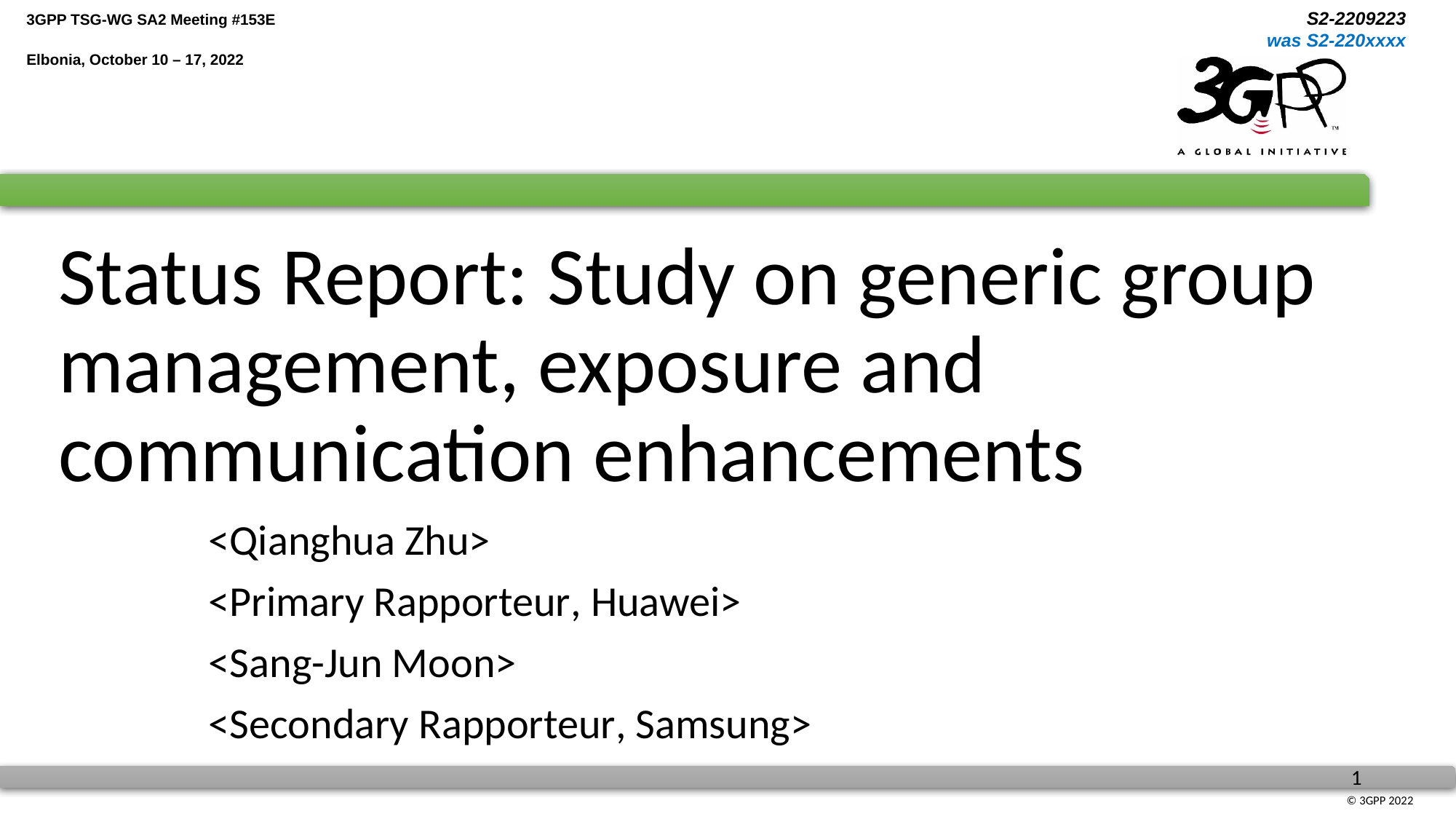

# Status Report: Study on generic group management, exposure and communication enhancements
<Qianghua Zhu>
<Primary Rapporteur, Huawei>
<Sang-Jun Moon>
<Secondary Rapporteur, Samsung>